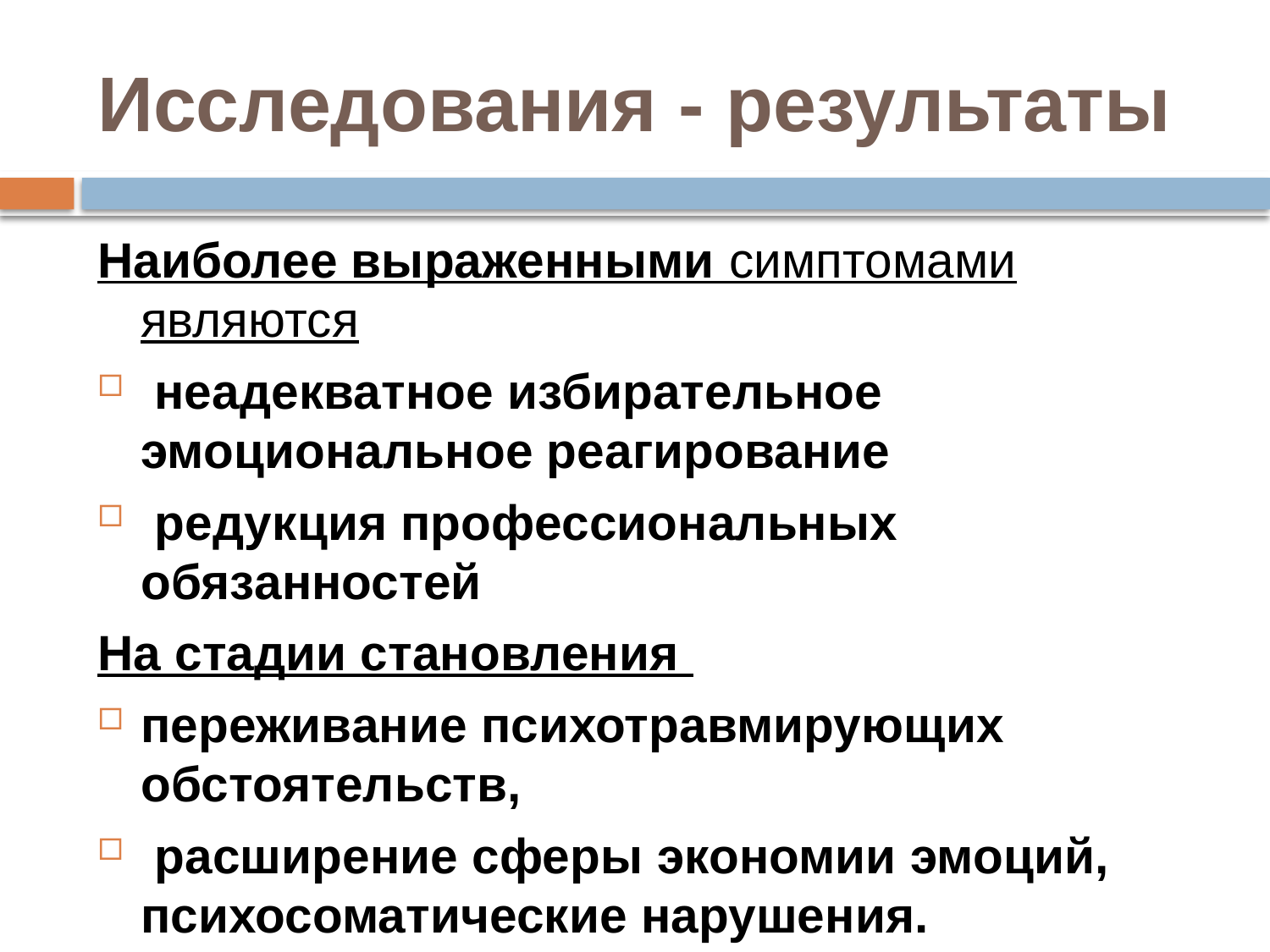

# Исследования - результаты
Наиболее выраженными симптомами являются
 неадекватное избирательное эмоциональное реагирование
 редукция профессиональных обязанностей
На стадии становления
переживание психотравмирующих обстоятельств,
 расширение сферы экономии эмоций, психосоматические нарушения.